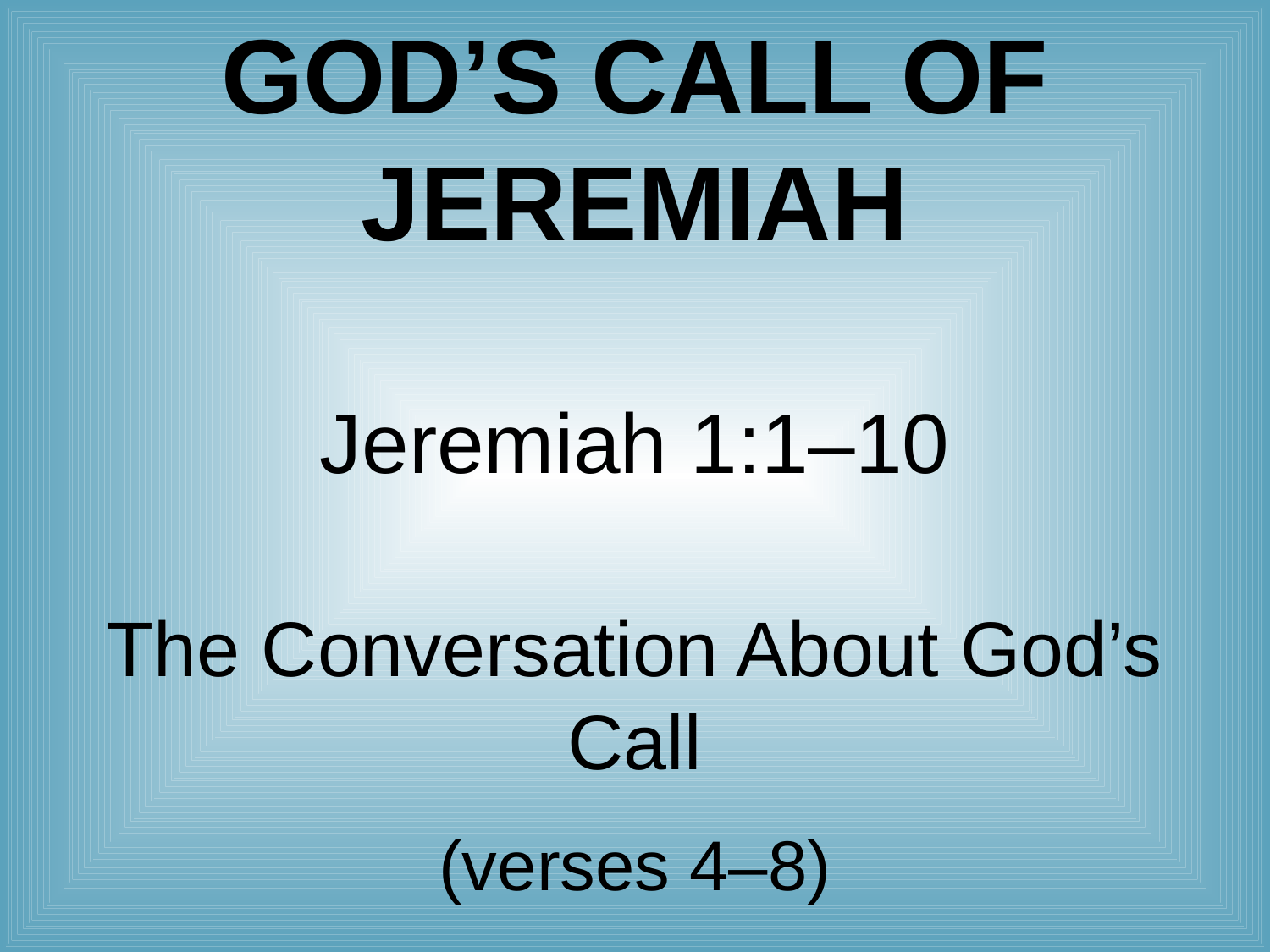

# God’s Call of Jeremiah
Jeremiah 1:1–10

The Conversation About God’s Call
(verses 4–8)